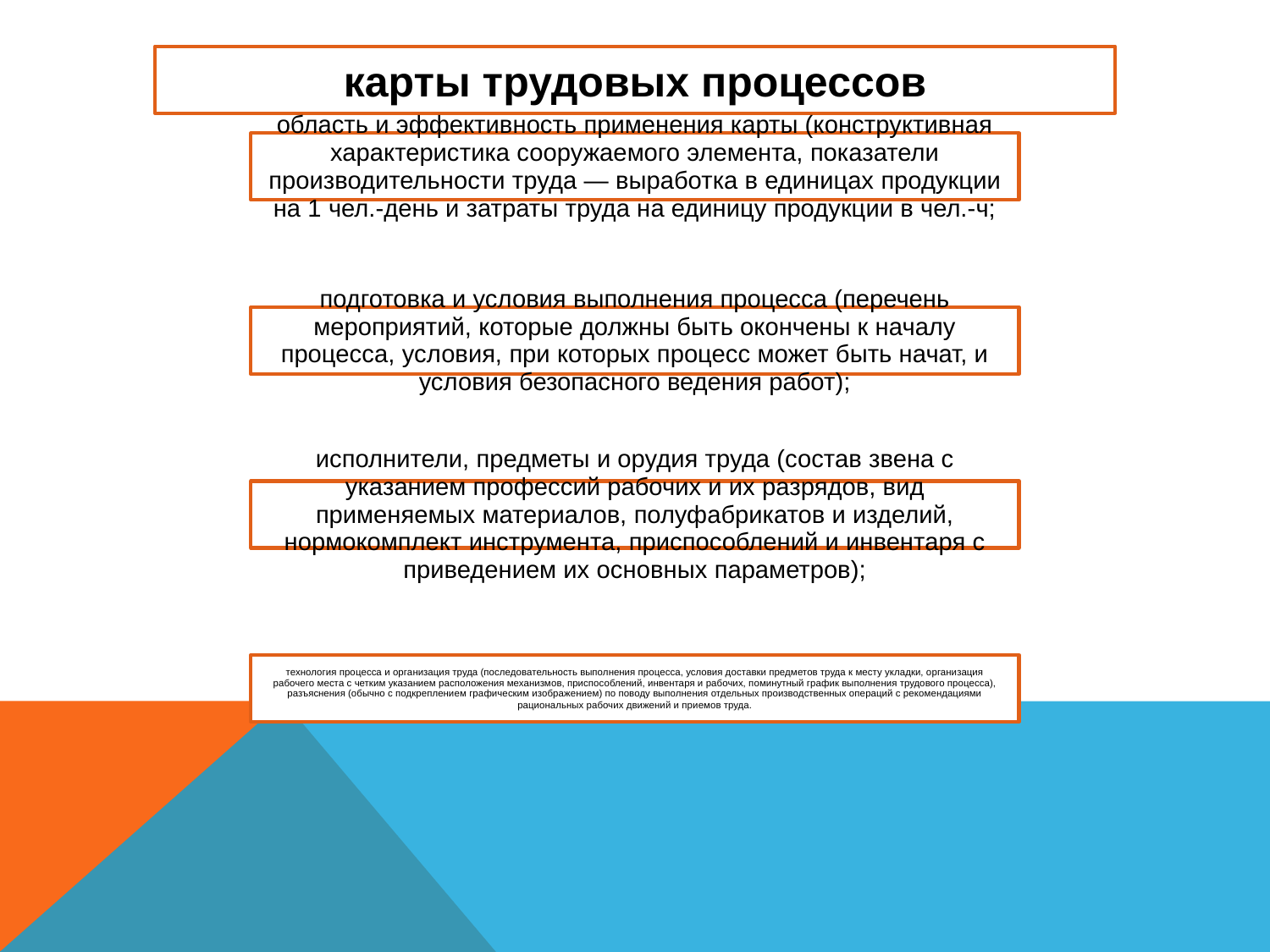

карты трудовых процессов
область и эффективность применения карты (конструктивная характеристика сооружаемого элемента, показатели производительности труда — выработка в единицах продукции на 1 чел.-день и затраты труда на единицу продукции в чел.-ч;
исполнители, предметы и орудия труда (состав звена с указанием профессий рабочих и их разрядов, вид применяемых материалов, полуфабрикатов и изделий, нормокомплект инструмента, приспособлений и инвентаря с приведением их основных параметров);
технология процесса и организация труда (последовательность выполнения процесса, условия доставки предметов труда к месту укладки, организация рабочего места с четким указанием расположения механизмов, приспособлений, инвентаря и рабочих, поминутный график выполнения трудового процесса), разъяснения (обычно с подкреплением графическим изображением) по поводу выполнения отдельных производственных операций с рекомендациями рациональных рабочих движений и приемов труда.
подготовка и условия выполнения процесса (перечень мероприятий, которые должны быть окончены к началу процесса, условия, при которых процесс может быть начат, и условия безопасного ведения работ);
#